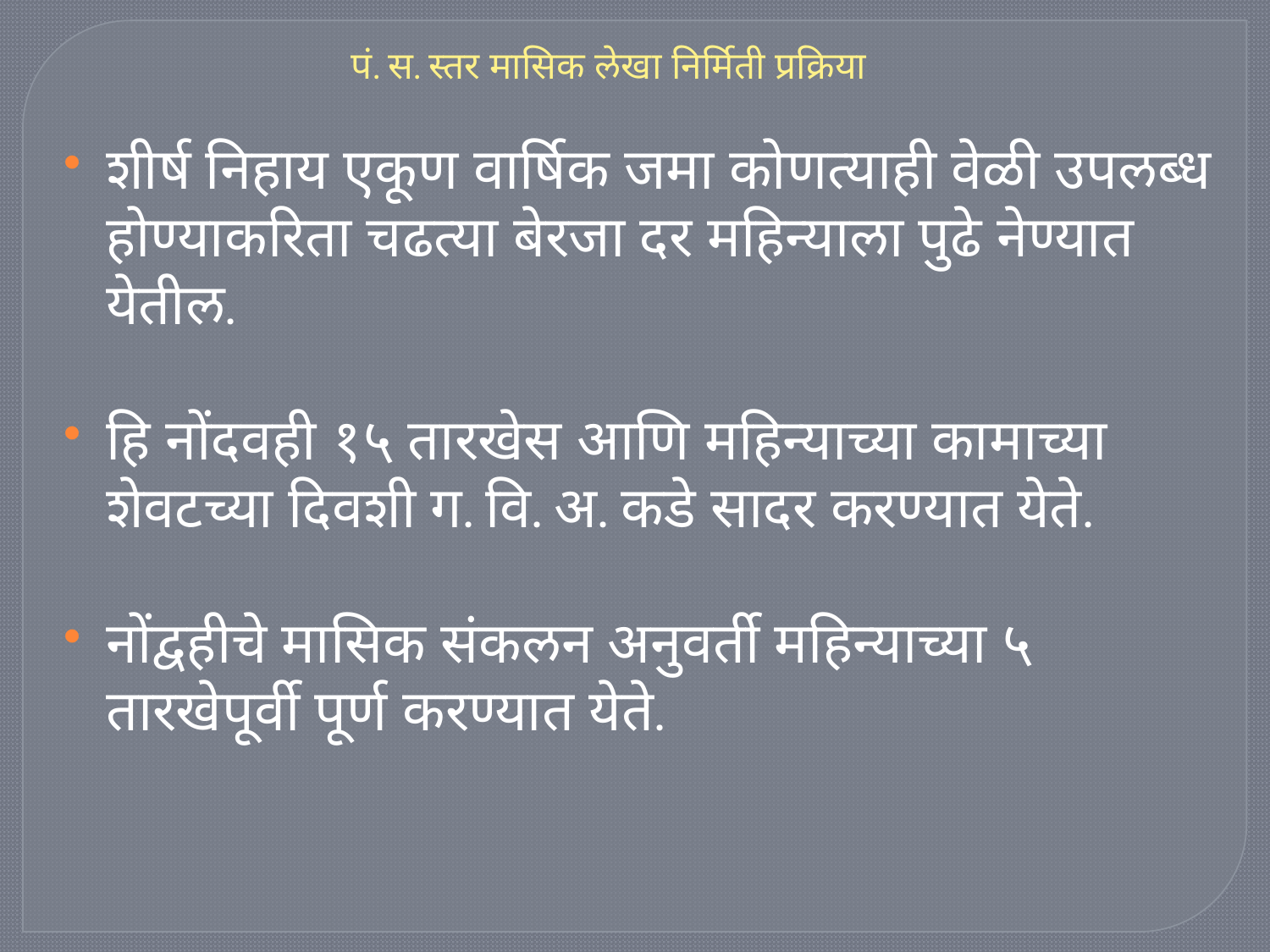

पं. स. स्तर मासिक लेखा निर्मिती प्रक्रिया
शीर्ष निहाय एकूण वार्षिक जमा कोणत्याही वेळी उपलब्ध होण्याकरिता चढत्या बेरजा दर महिन्याला पुढे नेण्यात येतील.

हि नोंदवही १५ तारखेस आणि महिन्याच्या कामाच्या शेवटच्या दिवशी ग. वि. अ. कडे सादर करण्यात येते.

नोंद्वहीचे मासिक संकलन अनुवर्ती महिन्याच्या ५ तारखेपूर्वी पूर्ण करण्यात येते.